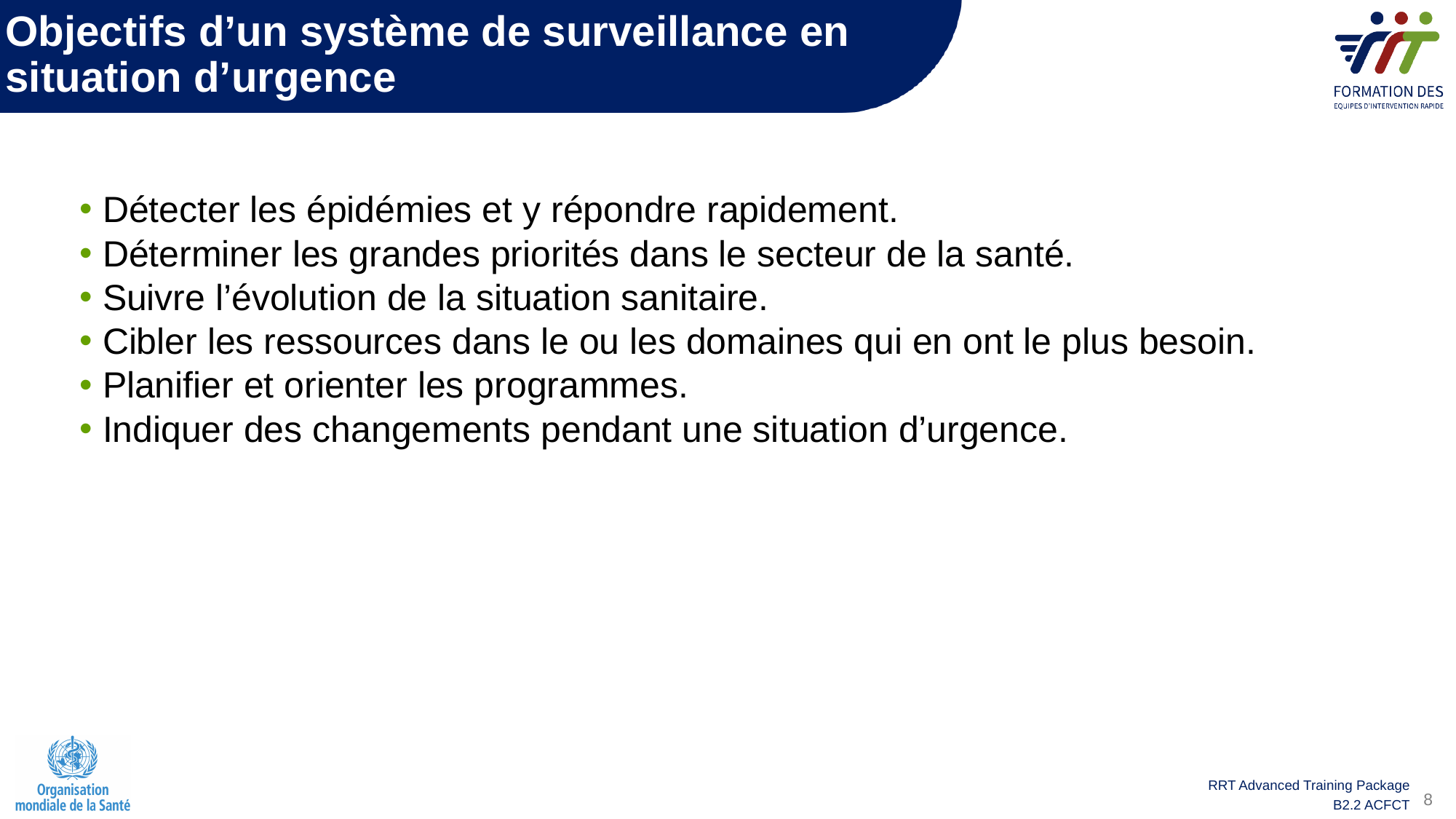

Objectifs d’un système de surveillance en situation d’urgence
Détecter les épidémies et y répondre rapidement.
Déterminer les grandes priorités dans le secteur de la santé.
Suivre l’évolution de la situation sanitaire.
Cibler les ressources dans le ou les domaines qui en ont le plus besoin.
Planifier et orienter les programmes.
Indiquer des changements pendant une situation d’urgence.